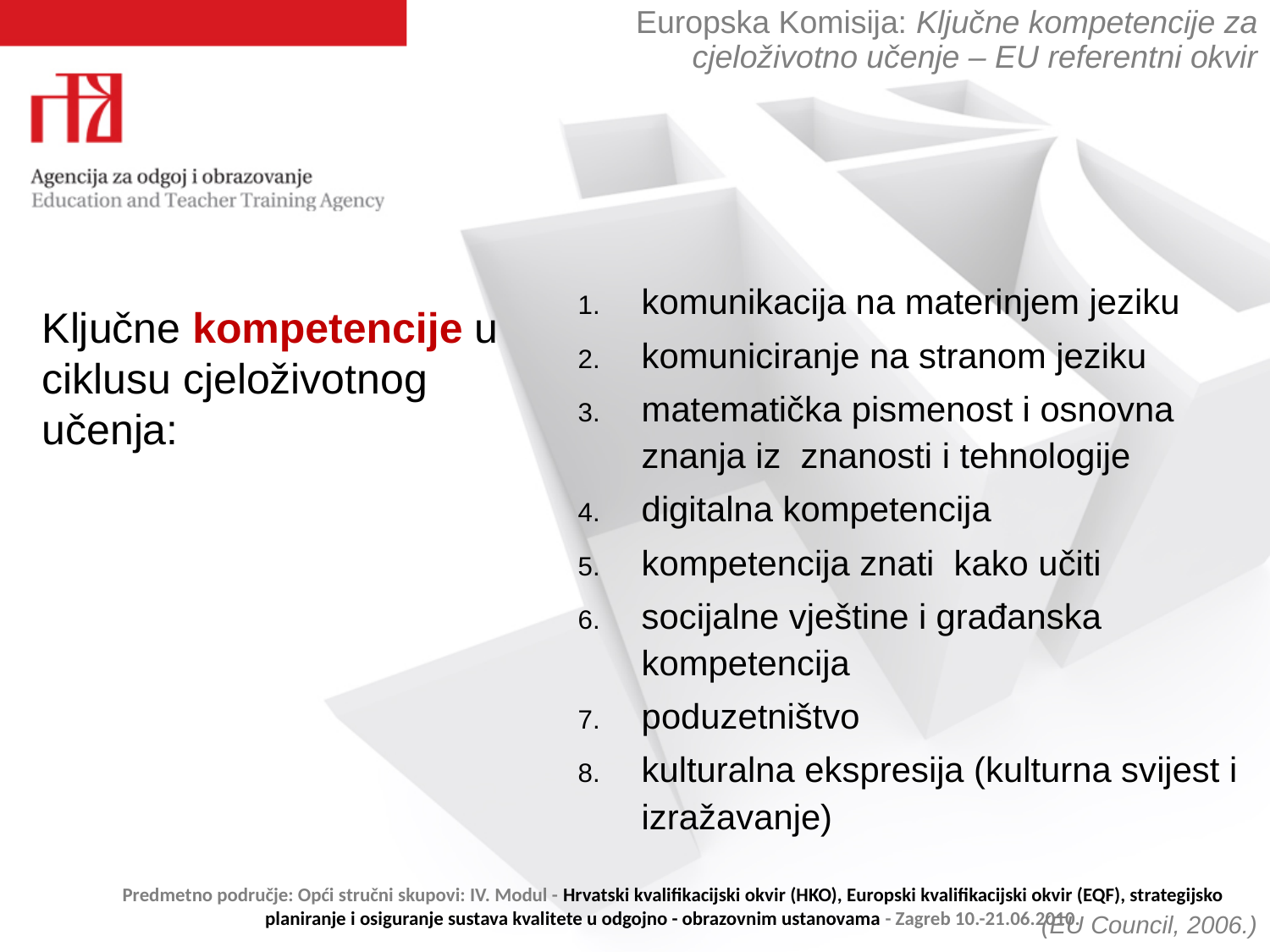

Europska Komisija: Ključne kompetencije za cjeloživotno učenje – EU referentni okvir

komunikacija na materinjem jeziku
komuniciranje na stranom jeziku
matematička pismenost i osnovna znanja iz  znanosti i tehnologije
digitalna kompetencija
kompetencija znati  kako učiti
socijalne vještine i građanska kompetencija
poduzetništvo
kulturalna ekspresija (kulturna svijest i izražavanje)
                         (EU Council, 2006.)
Ključne kompetencije u ciklusu cjeloživotnog učenja: